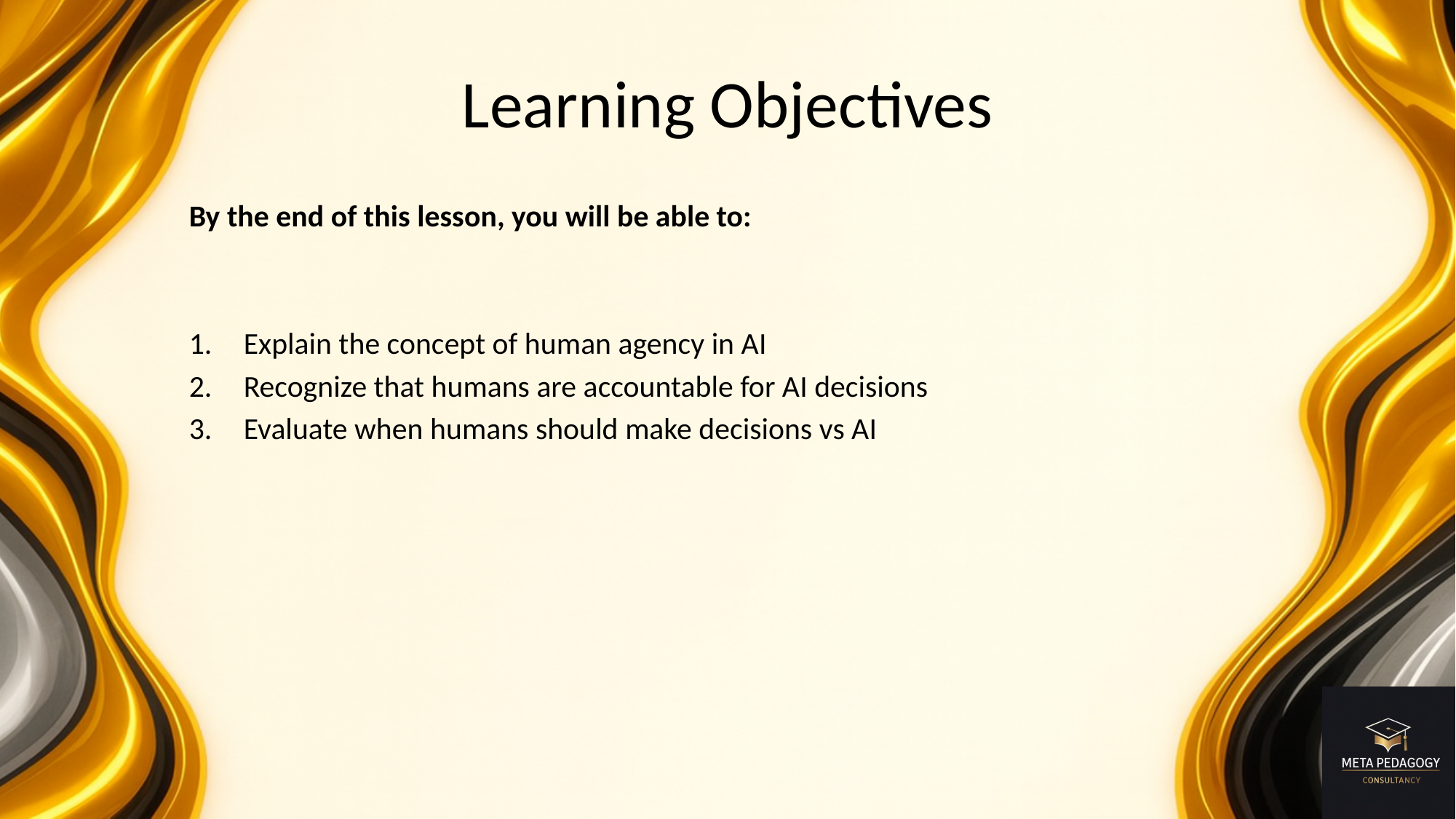

# Learning Objectives
By the end of this lesson, you will be able to:

Explain the concept of human agency in AI
Recognize that humans are accountable for AI decisions
Evaluate when humans should make decisions vs AI